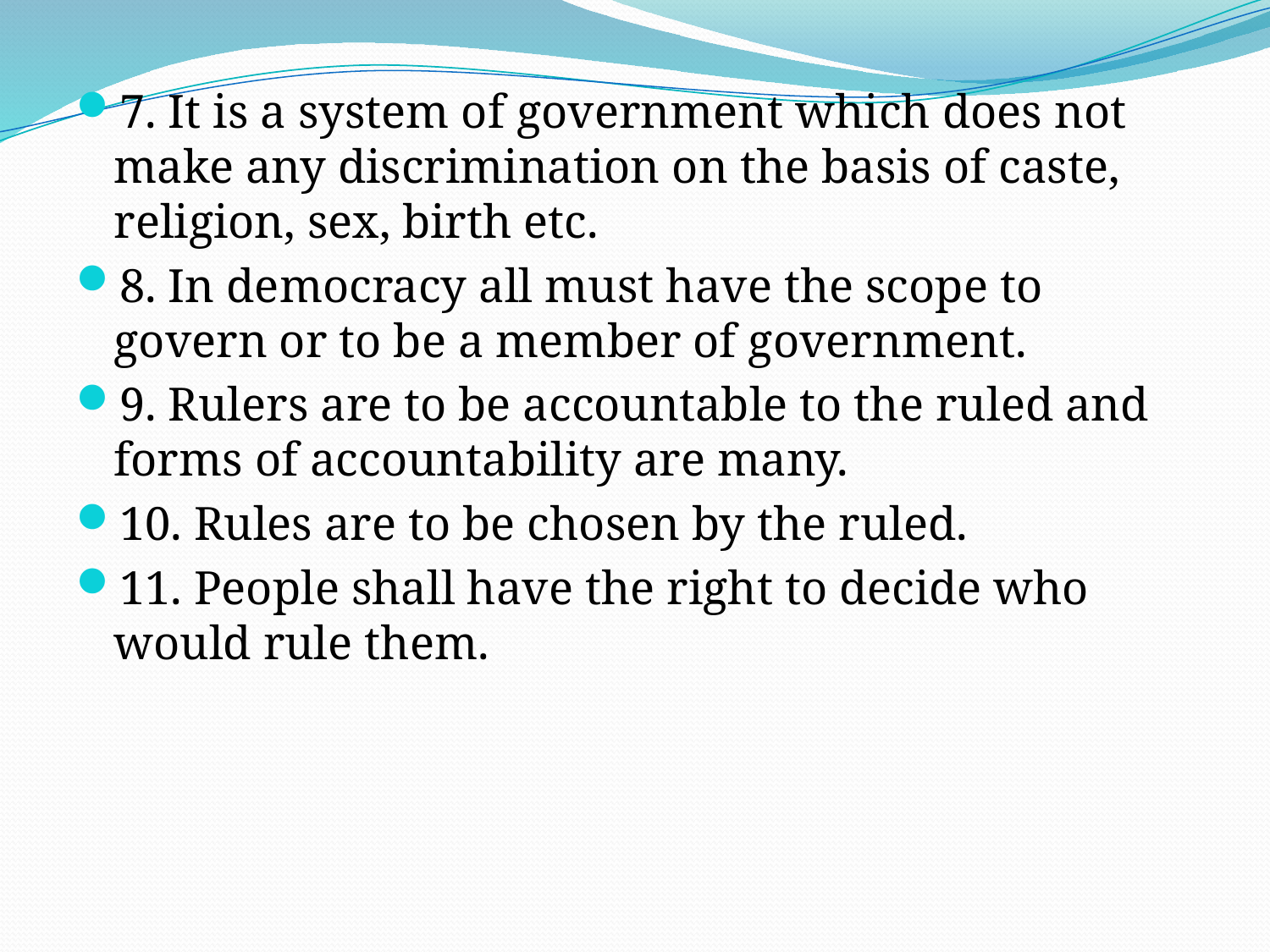

7. It is a system of government which does not make any discrimination on the basis of caste, religion, sex, birth etc.
8. In democracy all must have the scope to govern or to be a member of government.
9. Rulers are to be accountable to the ruled and forms of accountability are many.
10. Rules are to be chosen by the ruled.
11. People shall have the right to decide who would rule them.

#